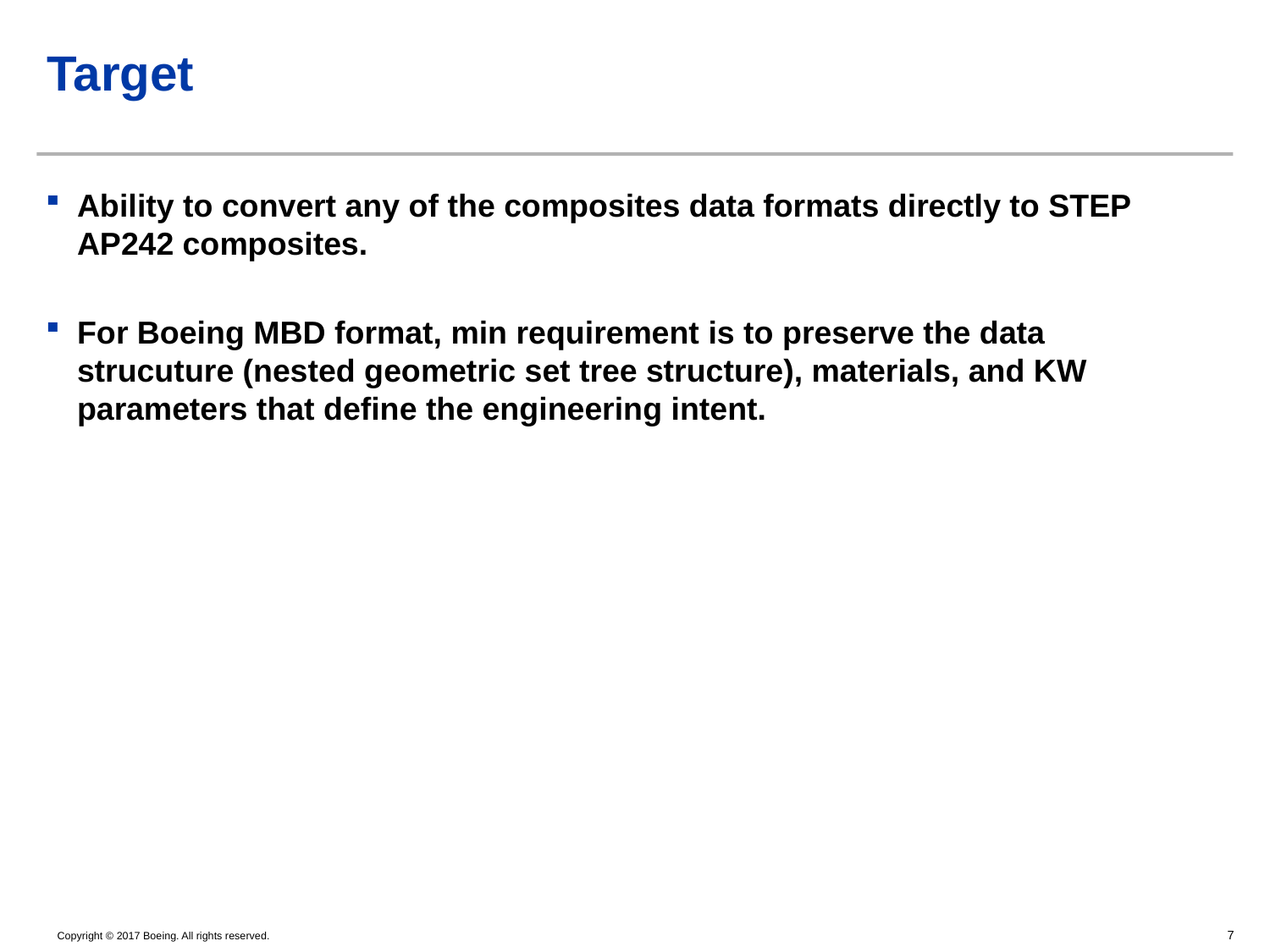

# Target
Ability to convert any of the composites data formats directly to STEP AP242 composites.

For Boeing MBD format, min requirement is to preserve the data strucuture (nested geometric set tree structure), materials, and KW parameters that define the engineering intent.
7